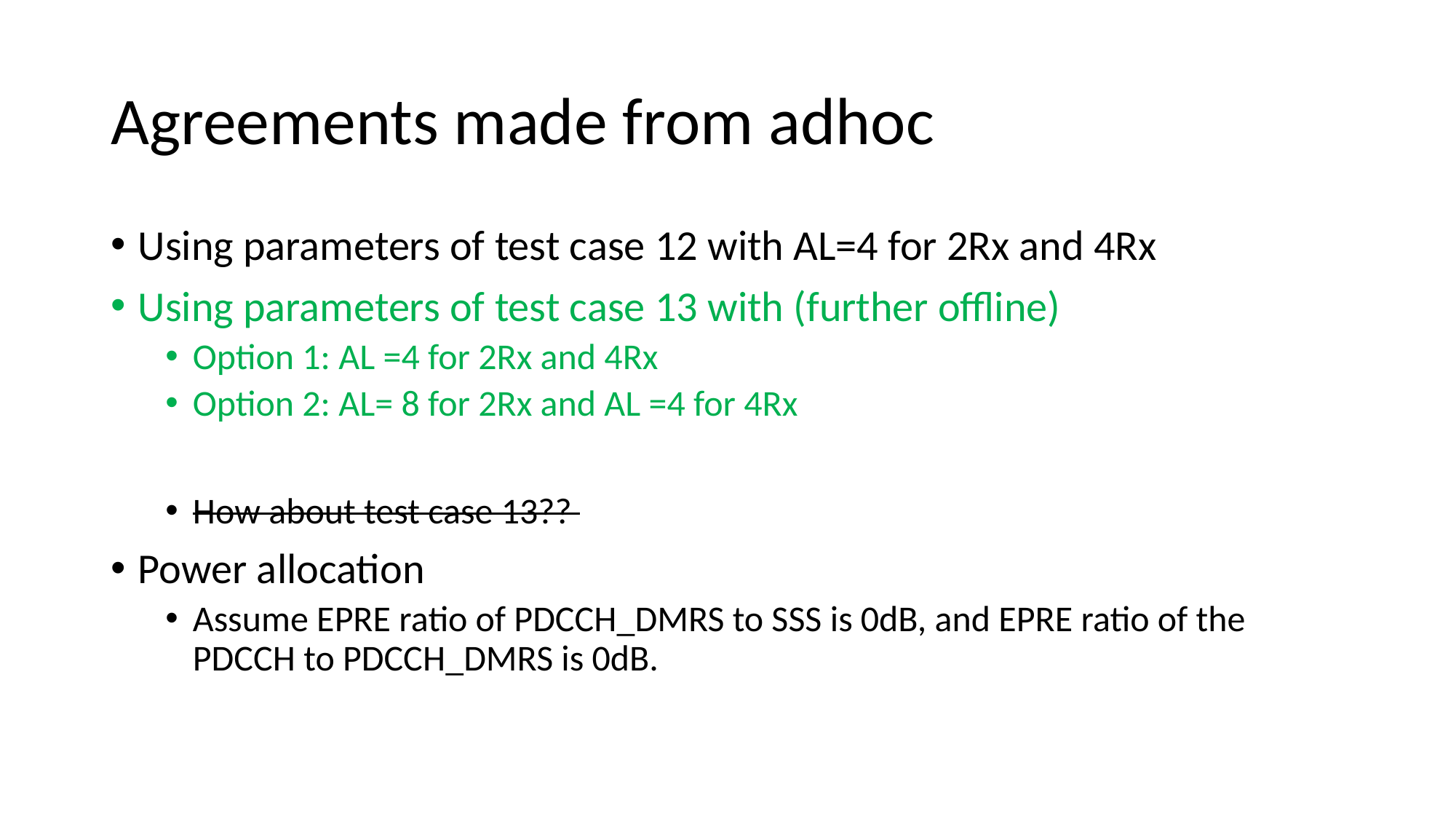

# Agreements made from adhoc
Using parameters of test case 12 with AL=4 for 2Rx and 4Rx
Using parameters of test case 13 with (further offline)
Option 1: AL =4 for 2Rx and 4Rx
Option 2: AL= 8 for 2Rx and AL =4 for 4Rx

How about test case 13??
Power allocation
Assume EPRE ratio of PDCCH_DMRS to SSS is 0dB, and EPRE ratio of the PDCCH to PDCCH_DMRS is 0dB.